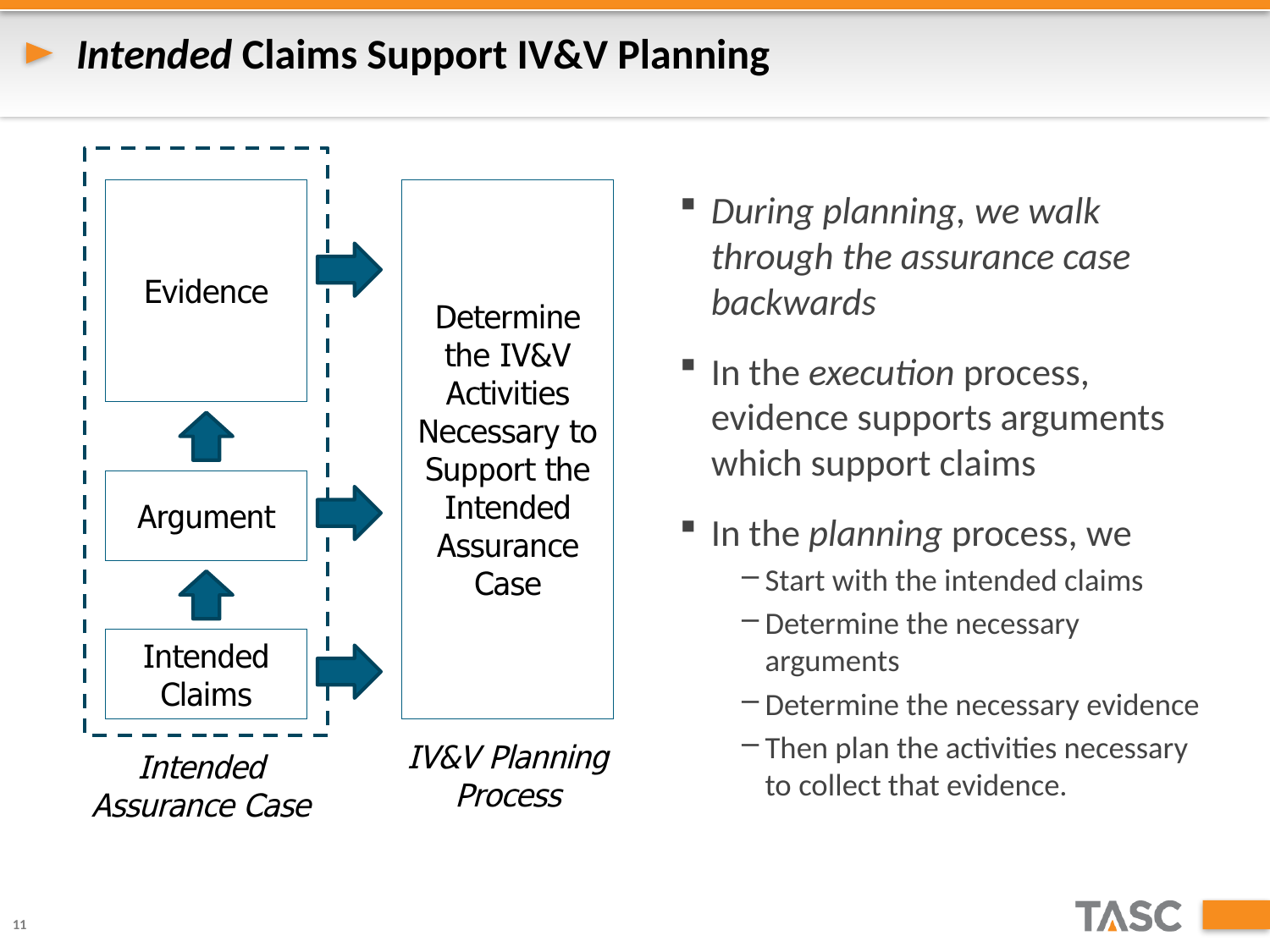

# Intended Claims Support IV&V Planning

Evidence
Determine the IV&V Activities Necessary to Support the Intended Assurance Case
During planning, we walk through the assurance case backwards
In the execution process, evidence supports arguments which support claims
In the planning process, we
Start with the intended claims
Determine the necessary arguments
Determine the necessary evidence
Then plan the activities necessary to collect that evidence.

Argument

Intended Claims

IV&V Planning Process
Intended
Assurance Case
11